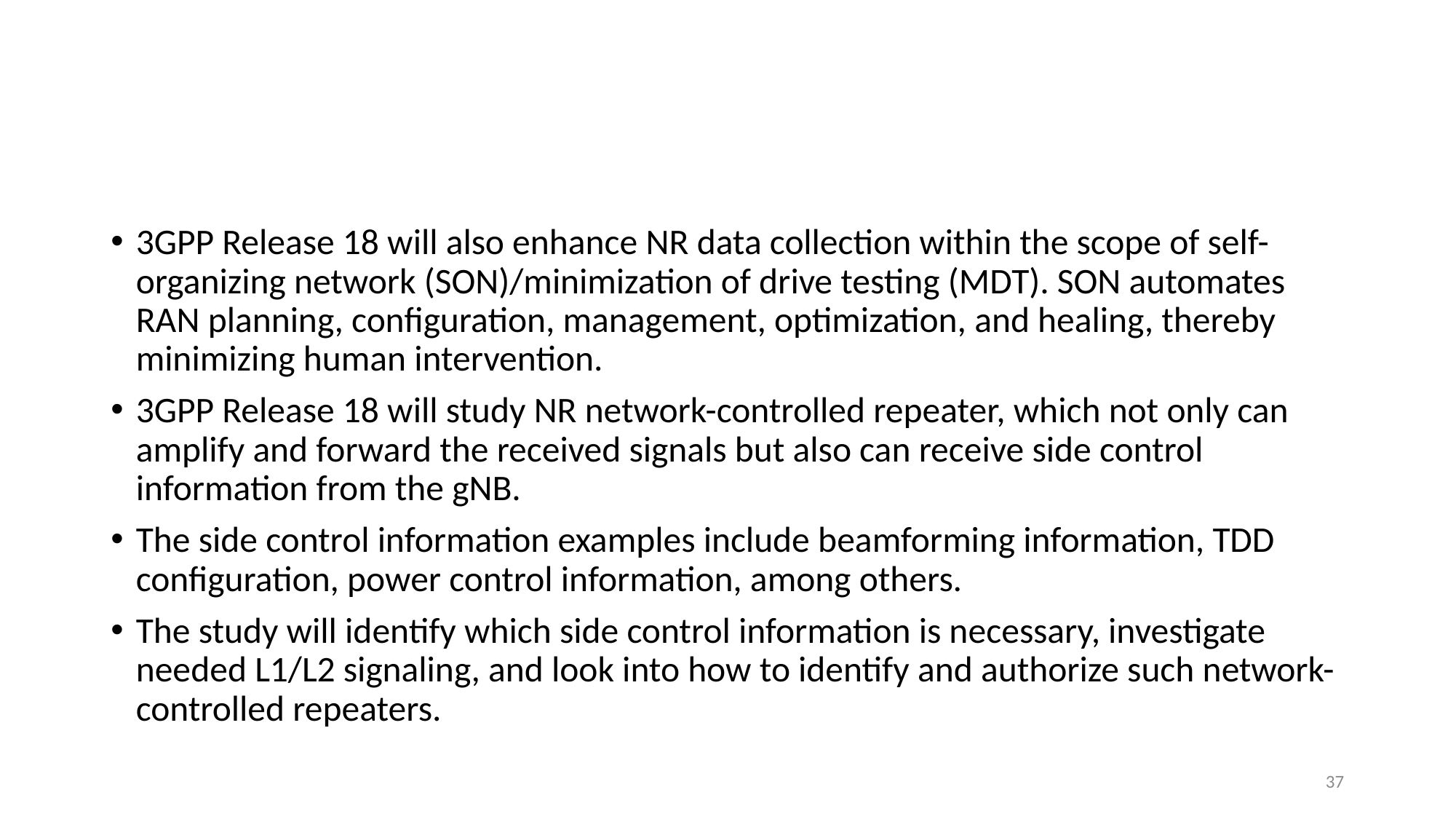

#
3GPP Release 18 will also enhance NR data collection within the scope of self-organizing network (SON)/minimization of drive testing (MDT). SON automates RAN planning, configuration, management, optimization, and healing, thereby minimizing human intervention.
3GPP Release 18 will study NR network-controlled repeater, which not only can amplify and forward the received signals but also can receive side control information from the gNB.
The side control information examples include beamforming information, TDD configuration, power control information, among others.
The study will identify which side control information is necessary, investigate needed L1/L2 signaling, and look into how to identify and authorize such network-controlled repeaters.
37